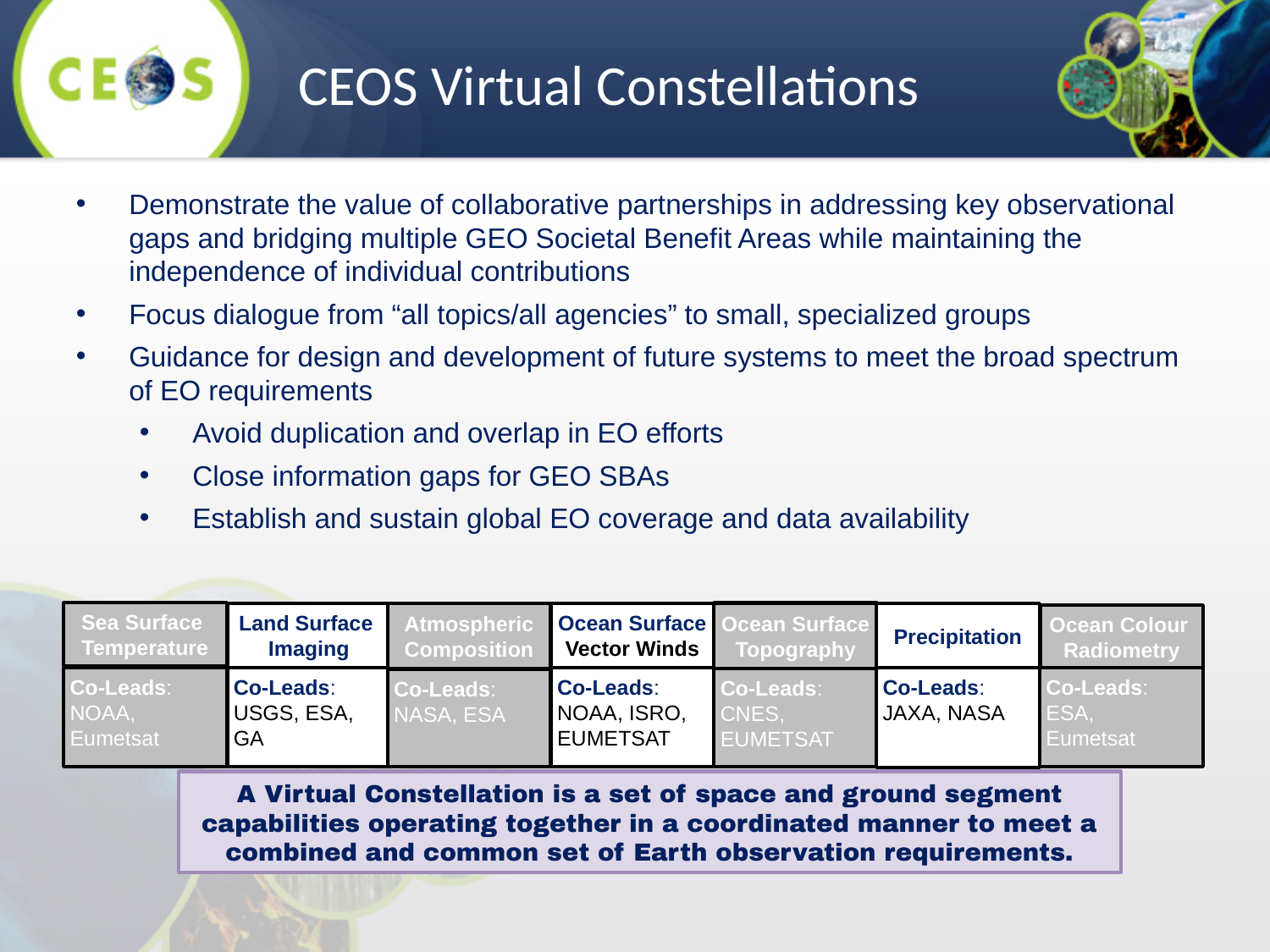

CEOS Virtual Constellations

Demonstrate the value of collaborative partnerships in addressing key observational gaps and bridging multiple GEO Societal Benefit Areas while maintaining the independence of individual contributions
Focus dialogue from “all topics/all agencies” to small, specialized groups
Guidance for design and development of future systems to meet the broad spectrum of EO requirements
Avoid duplication and overlap in EO efforts
Close information gaps for GEO SBAs
Establish and sustain global EO coverage and data availability

Sea Surface
Temperature
Ocean Surface
Topography
Land Surface
Imaging
Atmospheric
Composition
Ocean Surface
Vector Winds
Precipitation
Ocean Colour
Radiometry
Co-Leads:
JAXA, NASA
Co-Leads:
ESA,
Eumetsat
Co-Leads:
NOAA, ISRO,
EUMETSAT
Co-Leads:
USGS, ESA,   GA
Co-Leads:
NOAA,
Eumetsat
Co-Leads:
CNES,
EUMETSAT
Co-Leads:
NASA, ESA
A Virtual Constellation is a set of space and ground segment capabilities operating together in a coordinated manner to meet a combined and common set of Earth observation requirements.